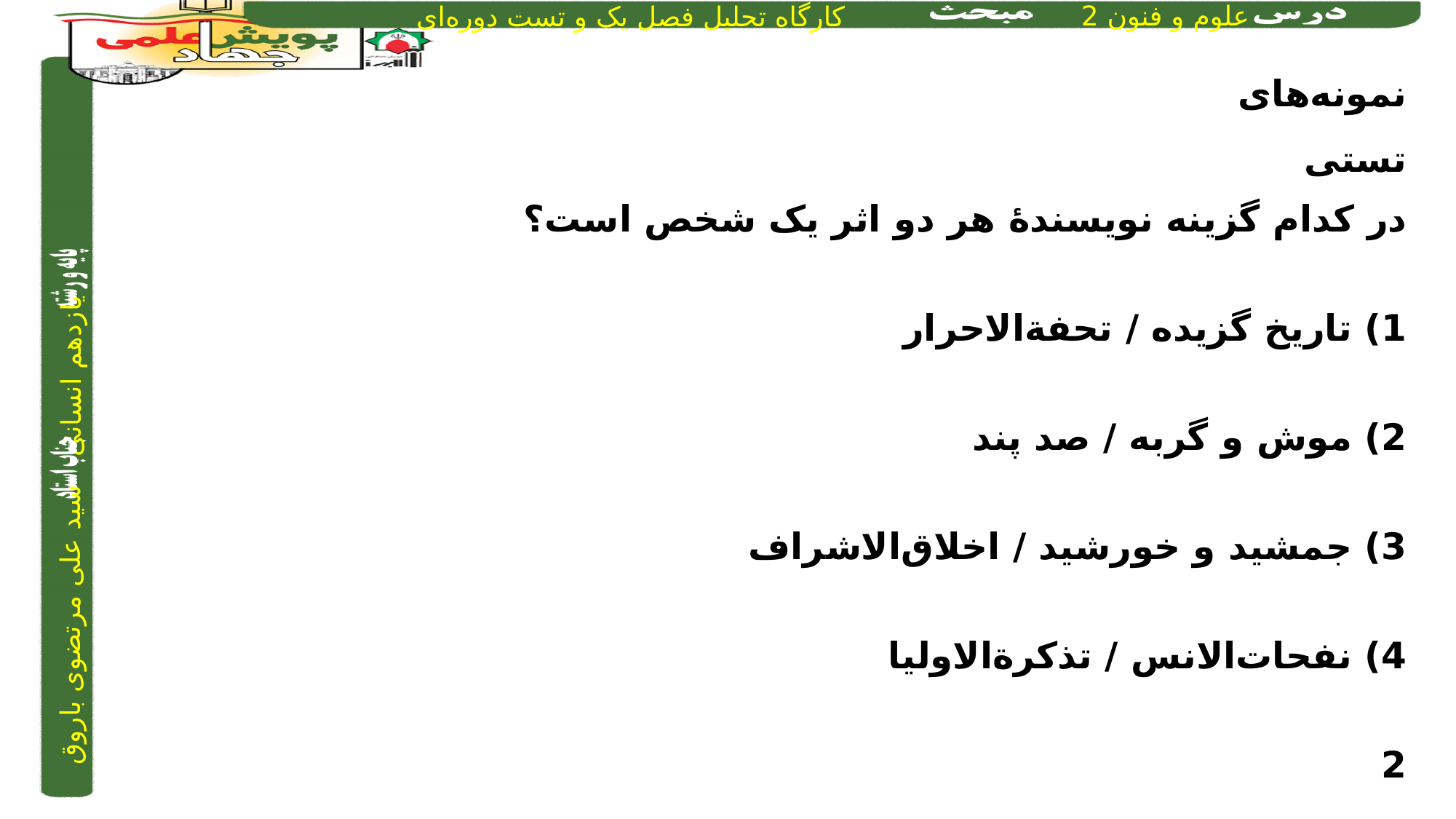

نمونه‌های تستی
در کدام گزینه نویسندۀ هر دو اثر یک شخص است؟
1) تاریخ گزیده / تحفةالاحرار
2) موش و گربه / صد پند
3) جمشید و خورشید / اخلاق‌الاشراف
4) نفحات‌الانس / تذکرةالاولیا
2